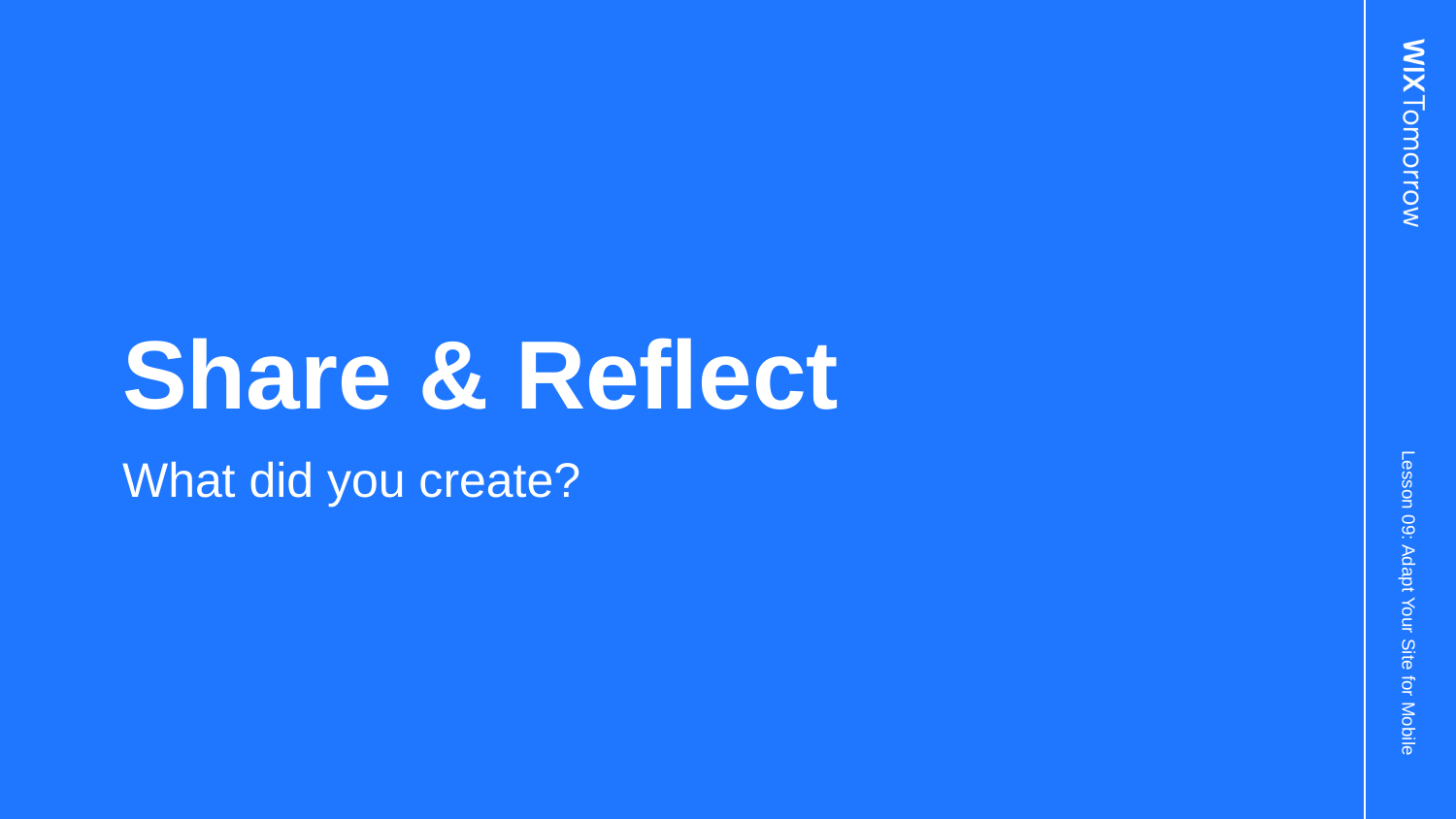

# Share & Reflect
What did you create?